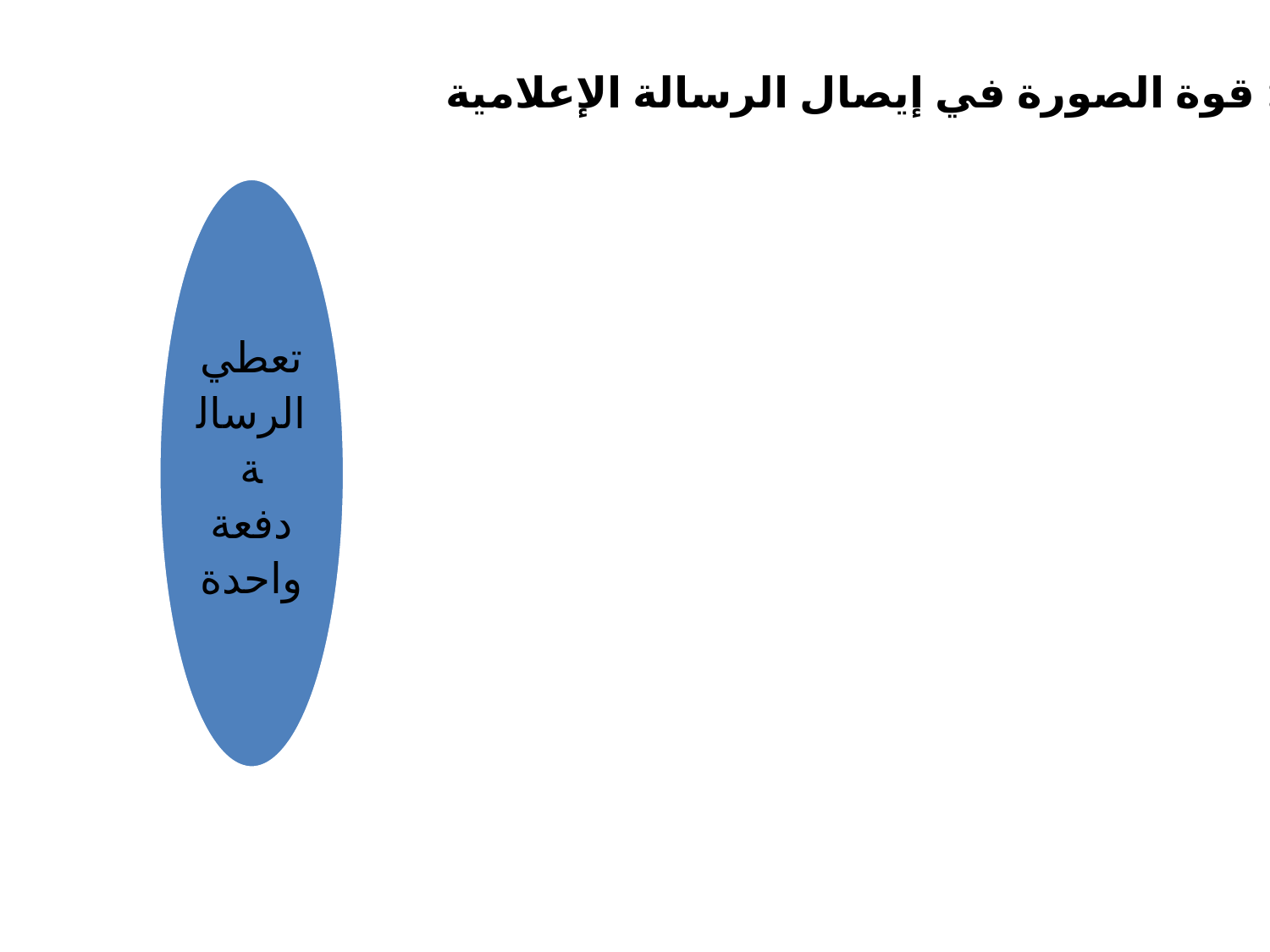

: قوة الصورة في إيصال الرسالة الإعلامية

البصر